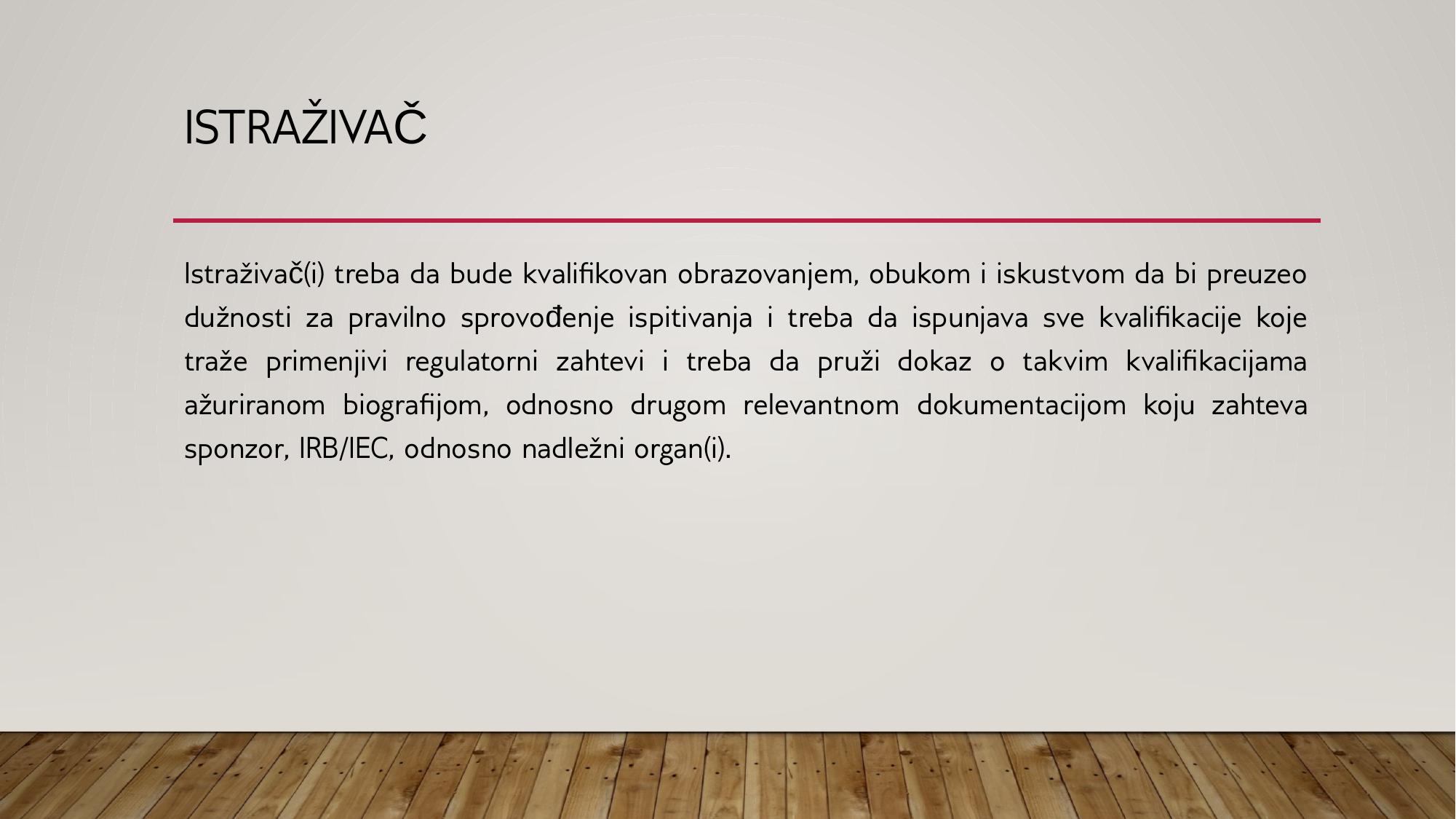

# ISTRAŽIVAČ
Istraživač(i) treba da bude kvalifikovan obrazovanjem, obukom i iskustvom da bi preuzeo dužnosti za pravilno sprovođenje ispitivanja i treba da ispunjava sve kvalifikacije koje traže primenjivi regulatorni zahtevi i treba da pruži dokaz o takvim kvalifikacijama ažuriranom biografijom, odnosno drugom relevantnom dokumentacijom koju zahteva sponzor, IRB/IEC, odnosno nadležni organ(i).